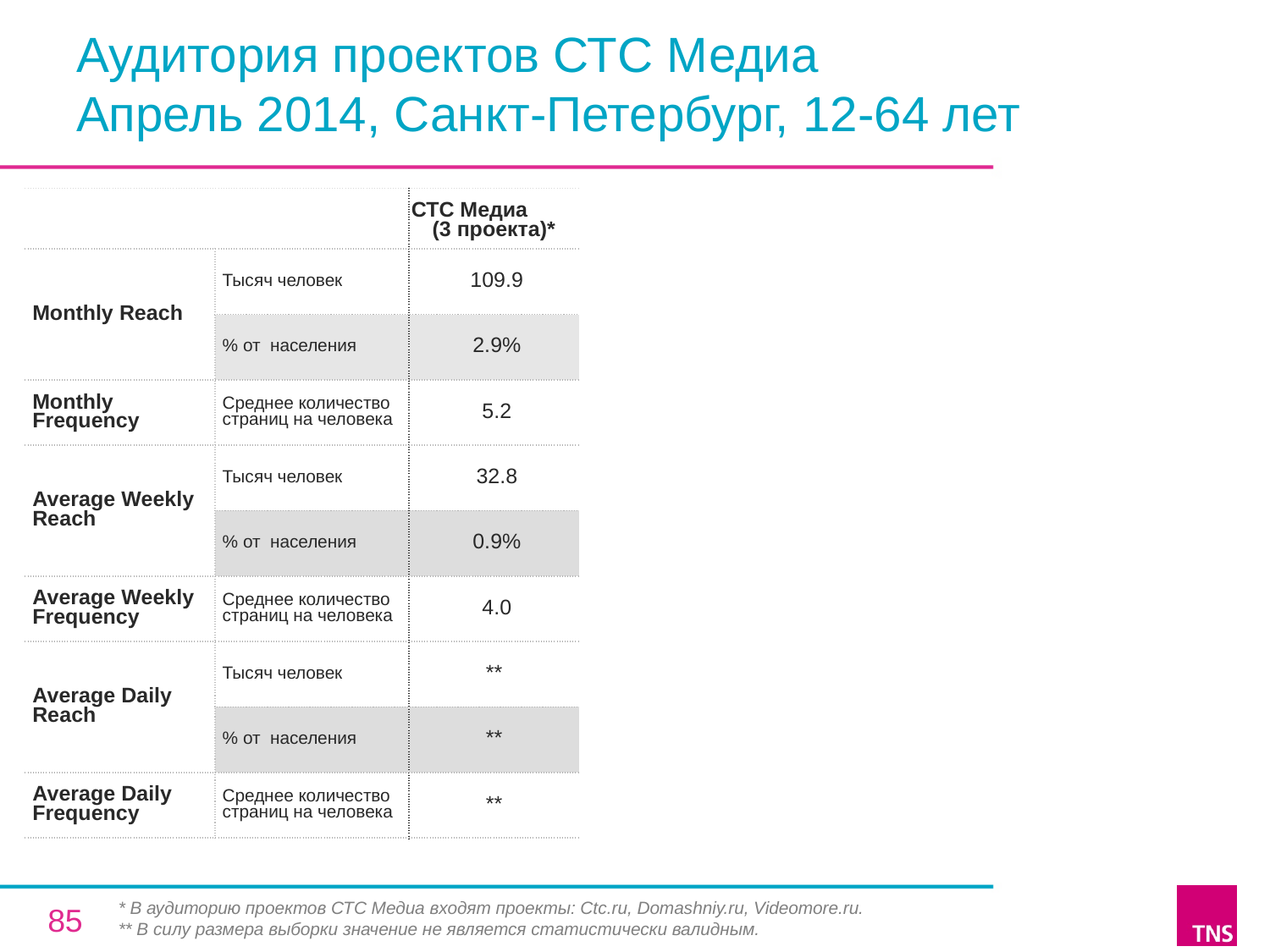

# Аудитория проектов СТС Медиа Апрель 2014, Санкт-Петербург, 12-64 лет
|  |  | СТС Медиа (3 проекта)\* |
| --- | --- | --- |
| Monthly Reach | Тысяч человек | 109.9 |
|  | % от населения | 2.9% |
| Monthly Frequency | Среднее количество страниц на человека | 5.2 |
| Average Weekly Reach | Тысяч человек | 32.8 |
|  | % от населения | 0.9% |
| Average Weekly Frequency | Среднее количество страниц на человека | 4.0 |
| Average Daily Reach | Тысяч человек | \*\* |
|  | % от населения | \*\* |
| Average Daily Frequency | Среднее количество страниц на человека | \*\* |
* В аудиторию проектов СТС Медиа входят проекты: Ctc.ru, Domashniy.ru, Videomore.ru.
** В силу размера выборки значение не является статистически валидным.
85